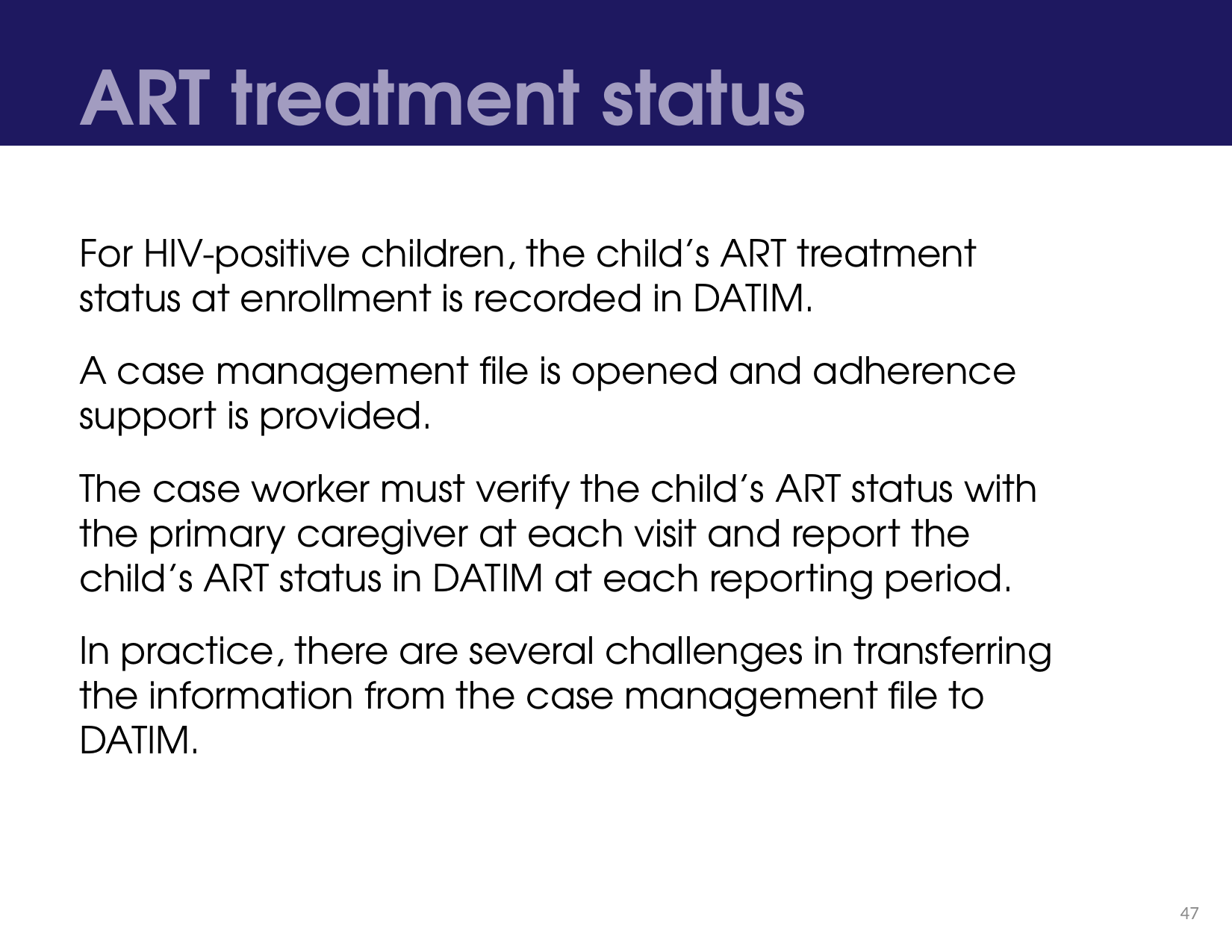

# ART treatment status
For HIV-positive children, the child’s ART treatment status at enrollment is recorded in DATIM.
A case management file is opened and adherence support is provided.
The case worker must verify the child’s ART status with the primary caregiver at each visit and report the child’s ART status in DATIM at each reporting period.
In practice, there are several challenges in transferring the information from the case management file to DATIM.
47